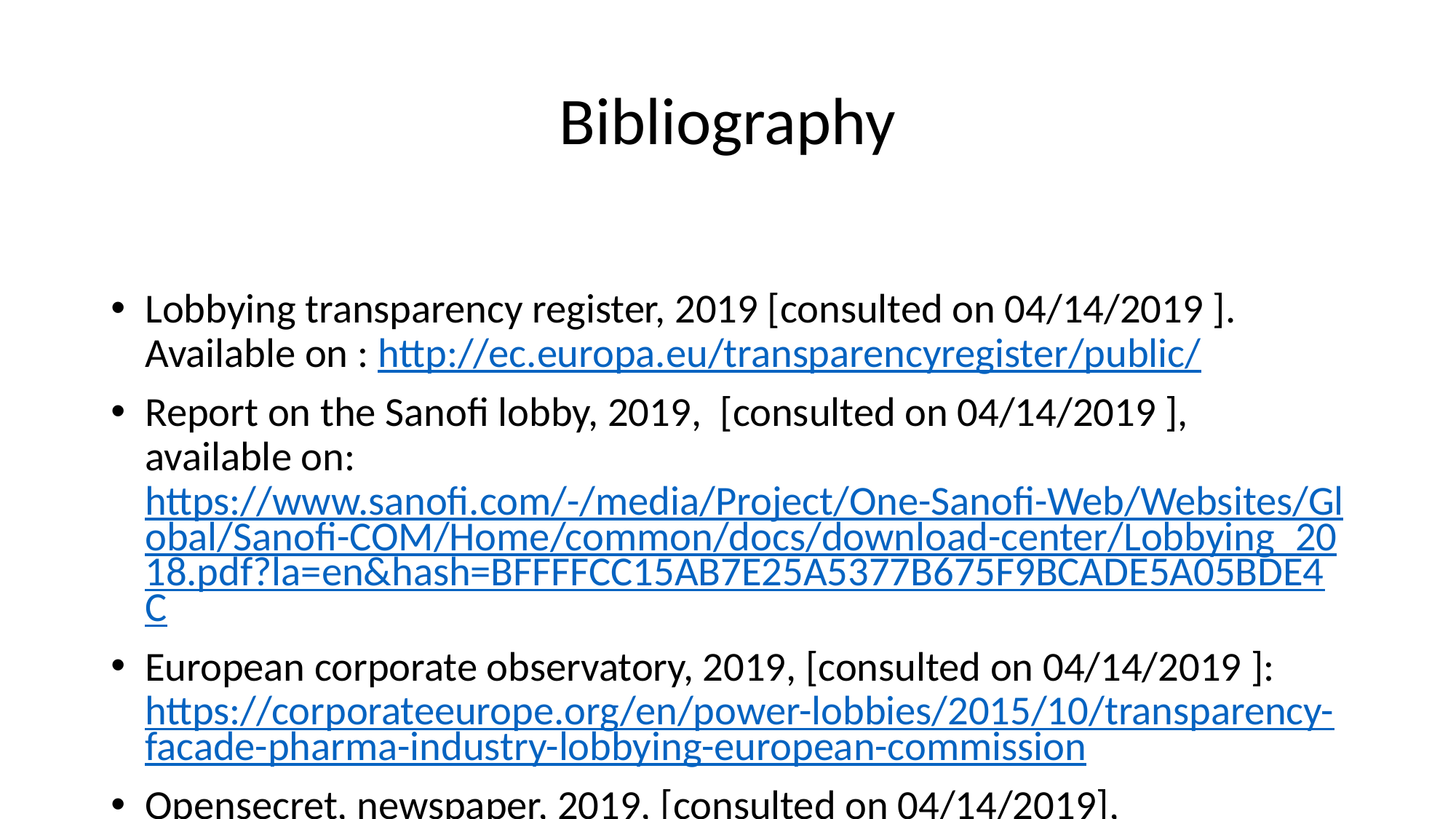

# Bibliography

Lobbying transparency register, 2019 [consulted on 04/14/2019 ]. Available on : http://ec.europa.eu/transparencyregister/public/
Report on the Sanofi lobby, 2019,  [consulted on 04/14/2019 ], available on: https://www.sanofi.com/-/media/Project/One-Sanofi-Web/Websites/Global/Sanofi-COM/Home/common/docs/download-center/Lobbying_2018.pdf?la=en&hash=BFFFFCC15AB7E25A5377B675F9BCADE5A05BDE4C
European corporate observatory, 2019, [consulted on 04/14/2019 ]:https://corporateeurope.org/en/power-lobbies/2015/10/transparency-facade-pharma-industry-lobbying-european-commission
Opensecret, newspaper, 2019, [consulted on 04/14/2019],https://www.opensecrets.org/lobby/clientsum.php?id=D000000215&year=2018&fbclid=IwAR0JMk5AvoNoIAu6DmVEl8wk7pxOaLxmua9Lqz-rQqwvqn6CAWBObTozdP0